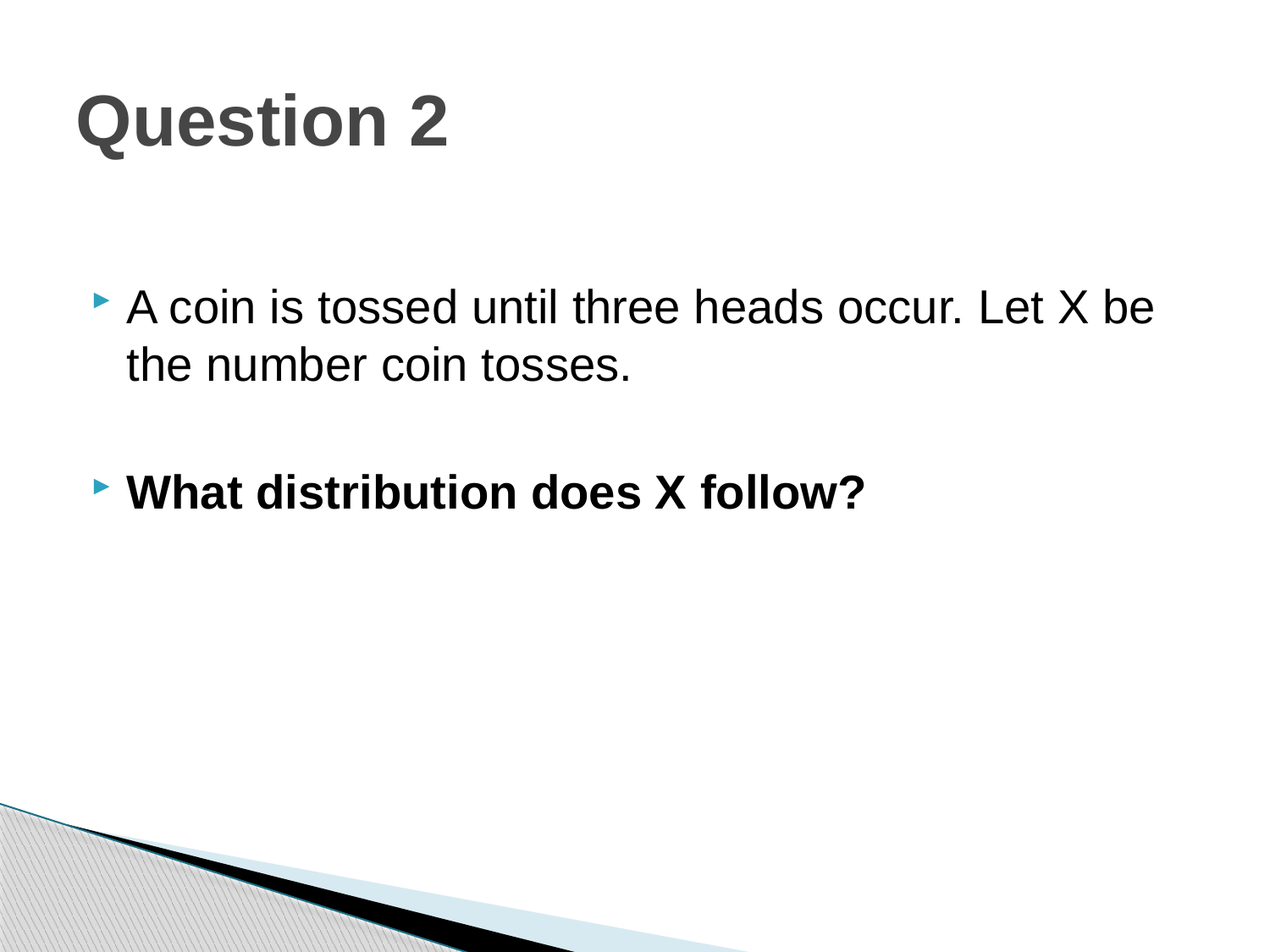

# Question 2

A coin is tossed until three heads occur. Let X be the number coin tosses.

What distribution does X follow?